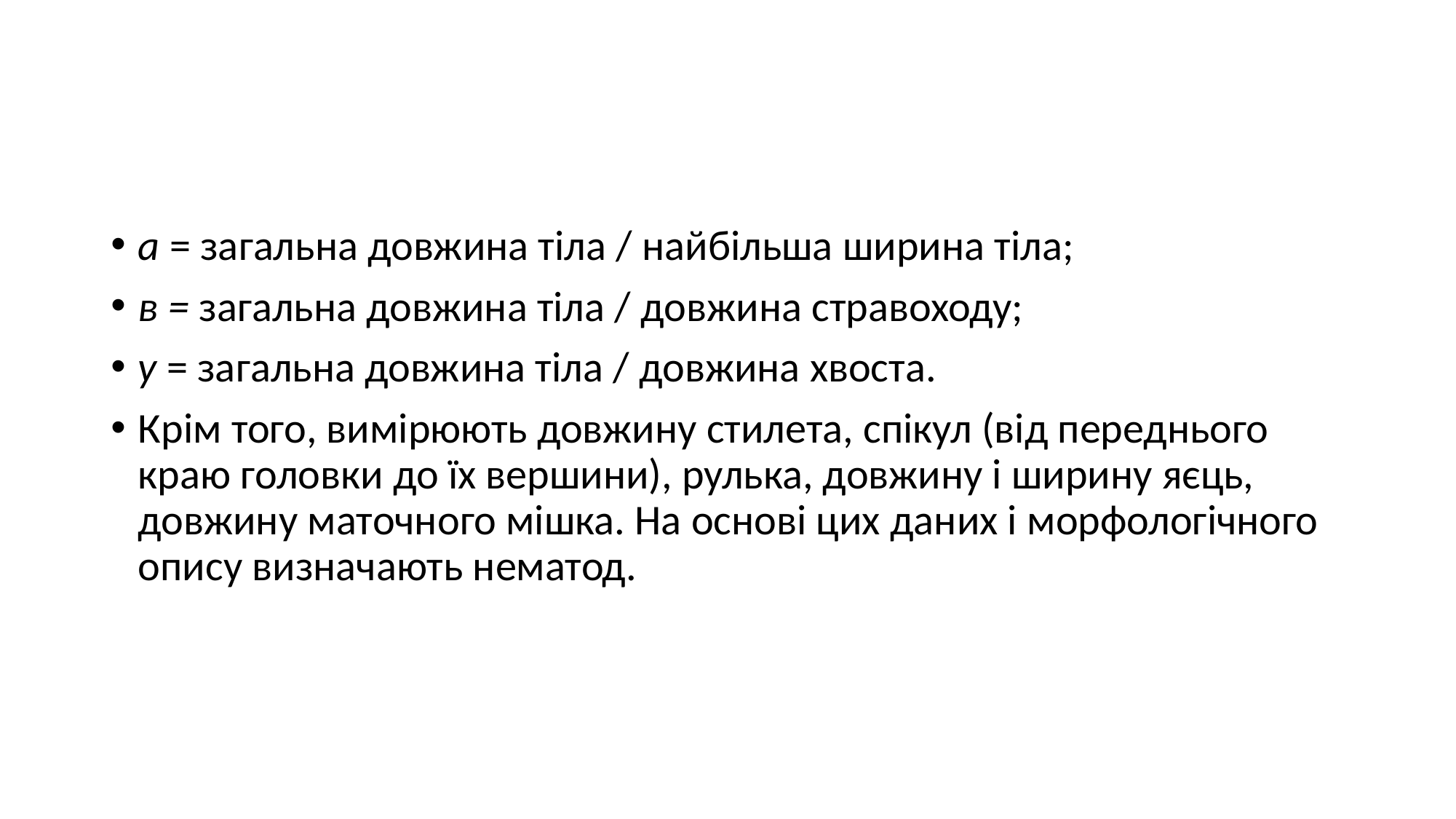

#
а = загальна довжина тіла / найбільша ширина тіла;
в = загальна довжина тіла / довжина стравоходу;
у = загальна довжина тіла / довжина хвоста.
Крім того, вимірюють довжину стилета, спікул (від переднього краю головки до їх вершини), рулька, довжину і ширину яєць, довжину маточного мішка. На основі цих даних і морфологічного опису визначають нематод.